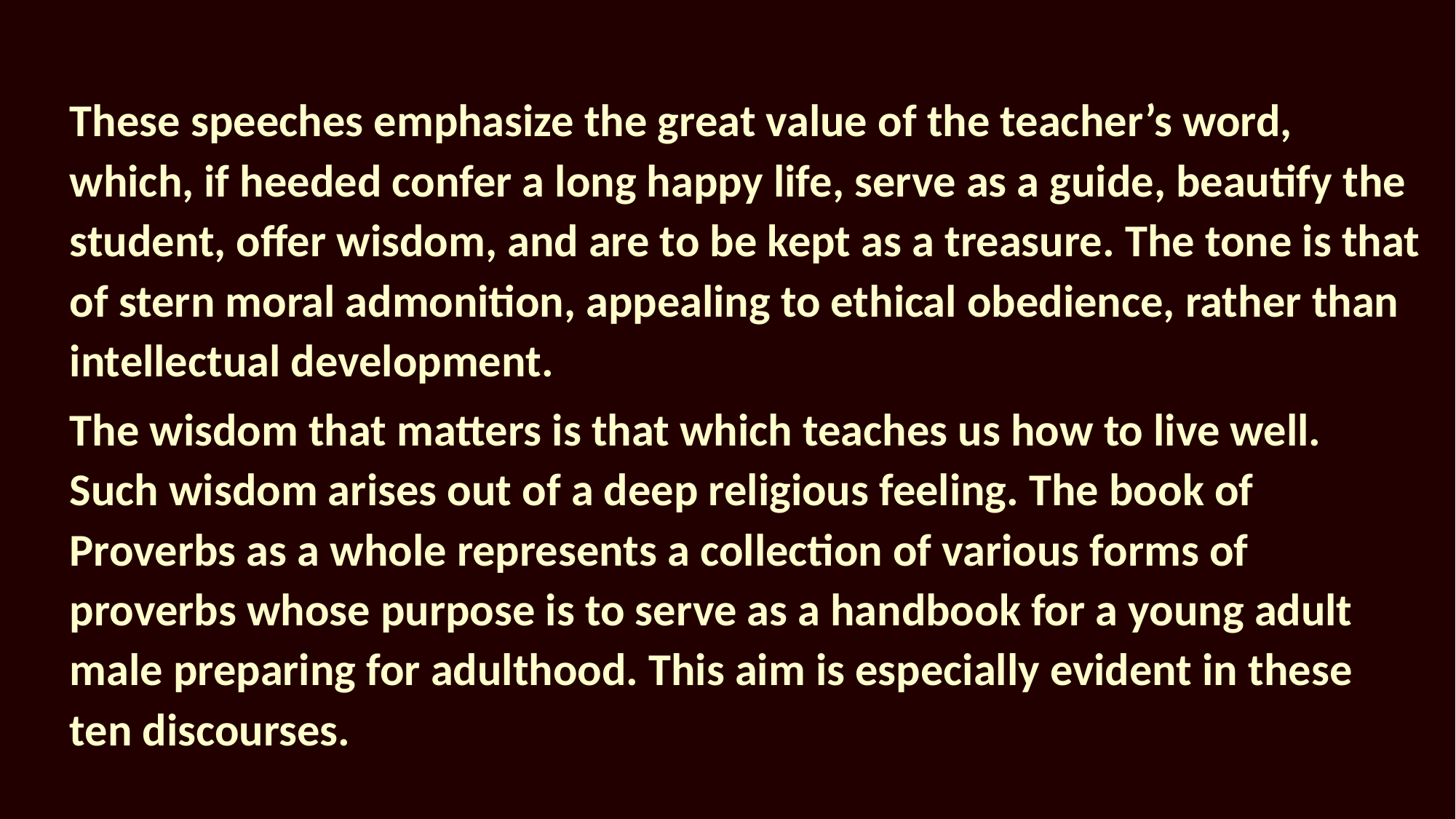

These speeches emphasize the great value of the teacher’s word, which, if heeded confer a long happy life, serve as a guide, beautify the student, offer wisdom, and are to be kept as a treasure. The tone is that of stern moral admonition, appealing to ethical obedience, rather than intellectual development.
The wisdom that matters is that which teaches us how to live well. Such wisdom arises out of a deep religious feeling. The book of Proverbs as a whole represents a collection of various forms of proverbs whose purpose is to serve as a handbook for a young adult male preparing for adulthood. This aim is especially evident in these ten discourses.